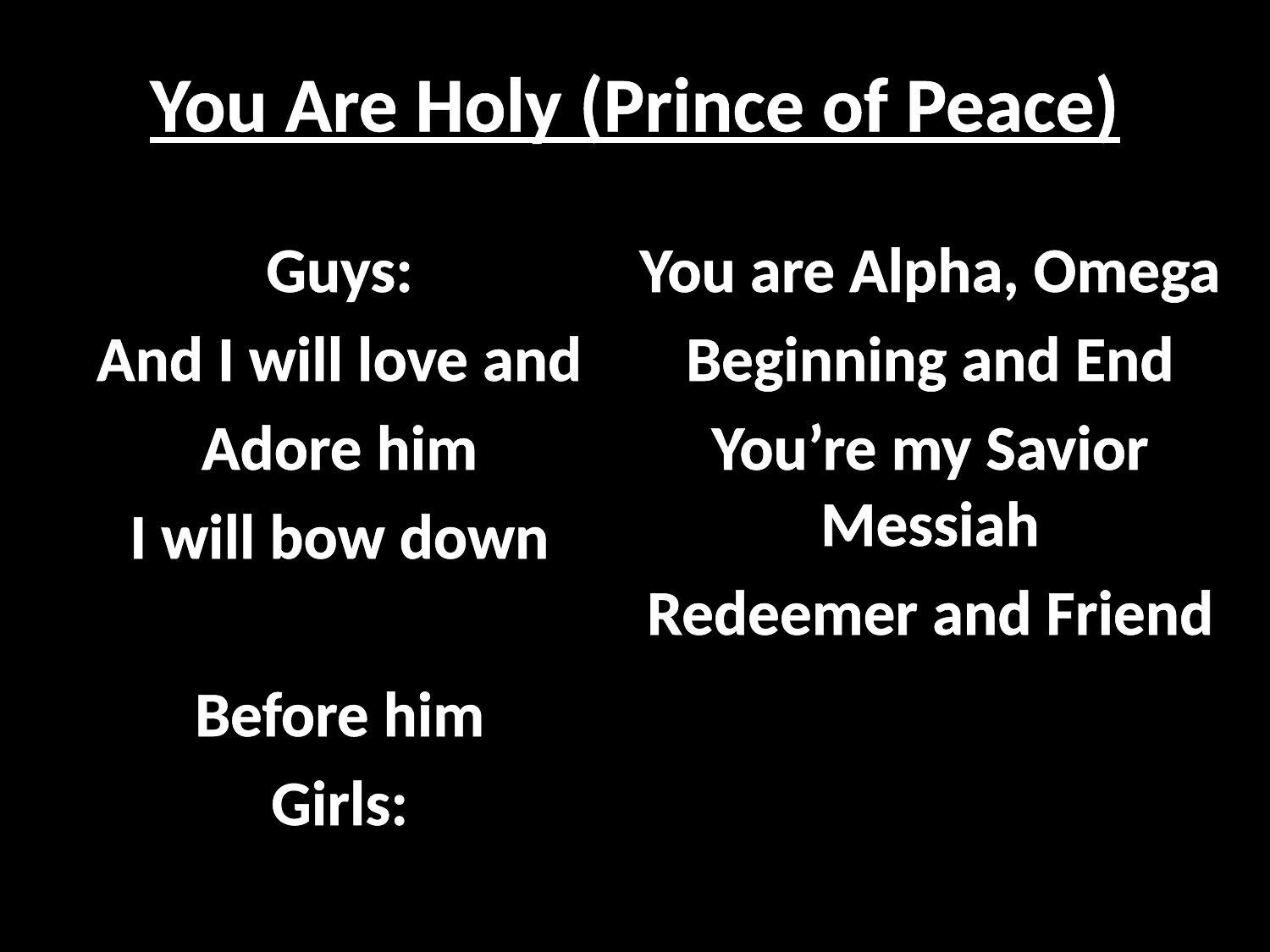

# You Are Holy (Prince of Peace)
Guys:
And I will love and
Adore him
I will bow down

Before him
Girls:
You are Alpha, Omega
Beginning and End
You’re my Savior Messiah
Redeemer and Friend